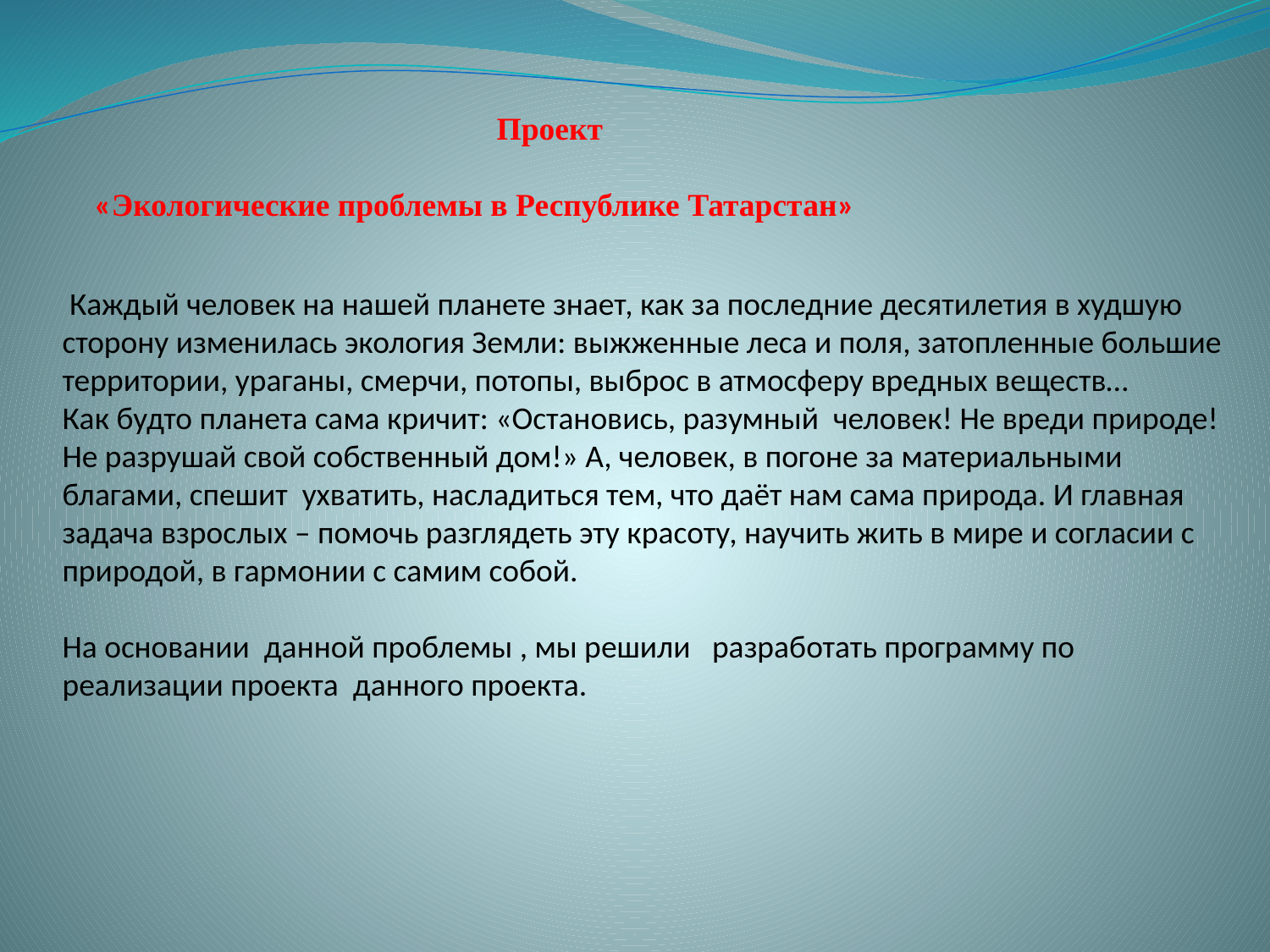

Проект

    «Экологические проблемы в Республике Татарстан»

 Каждый человек на нашей планете знает, как за последние десятилетия в худшую сторону изменилась экология Земли: выжженные леса и поля, затопленные большие территории, ураганы, смерчи, потопы, выброс в атмосферу вредных веществ…
Как будто планета сама кричит: «Остановись, разумный  человек! Не вреди природе! Не разрушай свой собственный дом!» А, человек, в погоне за материальными благами, спешит  ухватить, насладиться тем, что даёт нам сама природа. И главная задача взрослых – помочь разглядеть эту красоту, научить жить в мире и согласии с природой, в гармонии с самим собой.

На основании  данной проблемы , мы решили   разработать программу по реализации проекта  данного проекта.